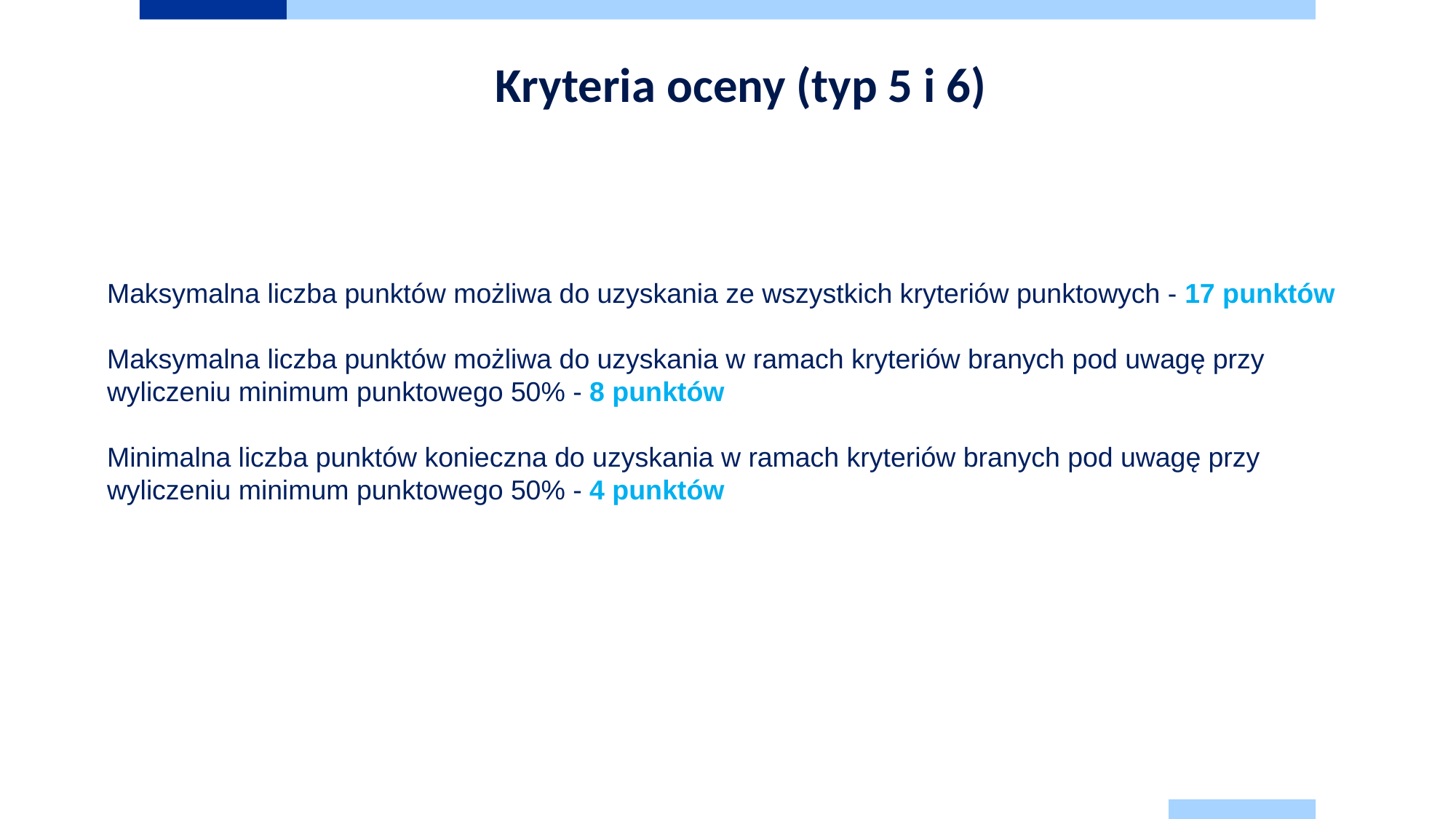

Kryteria oceny (typ 5 i 6)
Maksymalna liczba punktów możliwa do uzyskania ze wszystkich kryteriów punktowych - 17 punktów
Maksymalna liczba punktów możliwa do uzyskania w ramach kryteriów branych pod uwagę przy wyliczeniu minimum punktowego 50% - 8 punktów

Minimalna liczba punktów konieczna do uzyskania w ramach kryteriów branych pod uwagę przy wyliczeniu minimum punktowego 50% - 4 punktów